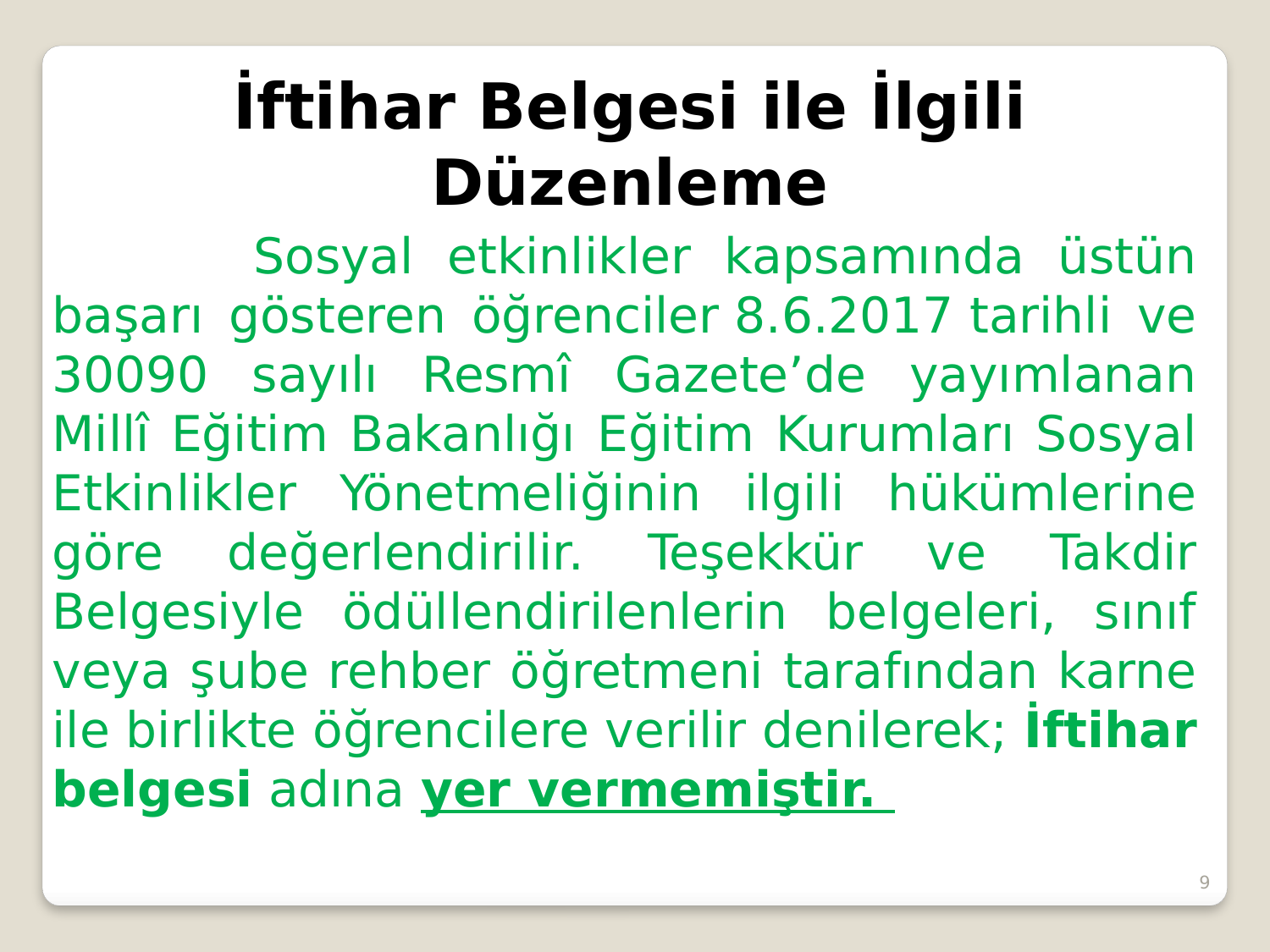

İftihar Belgesi ile İlgili Düzenleme

      Sosyal etkinlikler kapsamında üstün başarı gösteren öğrenciler 8.6.2017 tarihli ve 30090 sayılı Resmî Gazete’de yayımlanan Millî Eğitim Bakanlığı Eğitim Kurumları Sosyal Etkinlikler Yönetmeliğinin ilgili hükümlerine göre değerlendirilir. Teşekkür ve Takdir Belgesiyle ödüllendirilenlerin belgeleri, sınıf veya şube rehber öğretmeni tarafından karne ile birlikte öğrencilere verilir denilerek; İftihar belgesi adına yer vermemiştir.
9